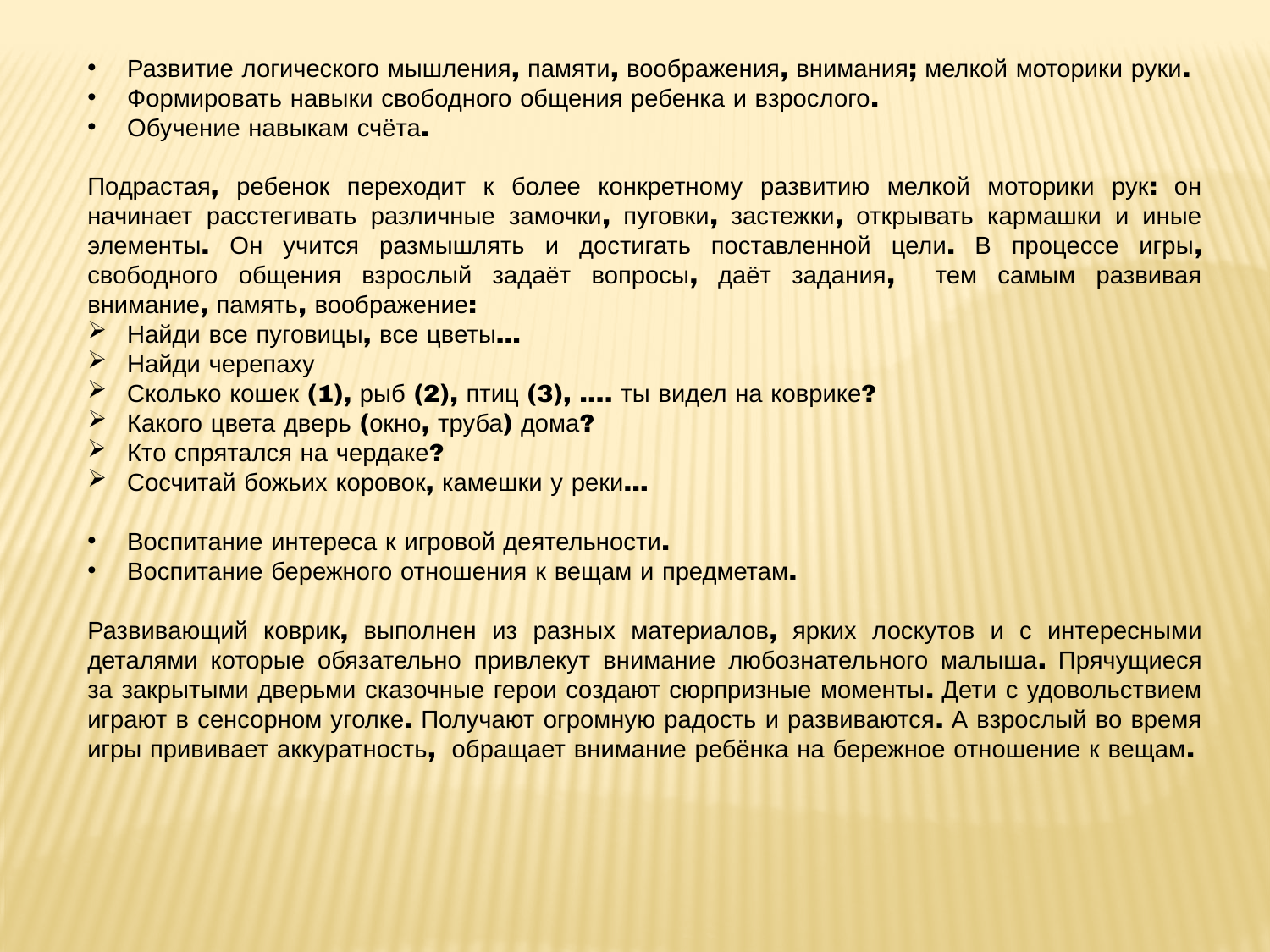

Развитие логического мышления, памяти, воображения, внимания; мелкой моторики руки.
Формировать навыки свободного общения ребенка и взрослого.
Обучение навыкам счёта.

Подрастая, ребенок переходит к более конкретному развитию мелкой моторики рук: он начинает расстегивать различные замочки, пуговки, застежки, открывать кармашки и иные элементы. Он учится размышлять и достигать поставленной цели. В процессе игры, свободного общения взрослый задаёт вопросы, даёт задания,  тем самым развивая внимание, память, воображение:
Найди все пуговицы, все цветы…
Найди черепаху
Сколько кошек (1), рыб (2), птиц (3), …. ты видел на коврике?
Какого цвета дверь (окно, труба) дома?
Кто спрятался на чердаке?
Сосчитай божьих коровок, камешки у реки…

Воспитание интереса к игровой деятельности.
Воспитание бережного отношения к вещам и предметам.

Развивающий коврик, выполнен из разных материалов, ярких лоскутов и с интересными деталями которые обязательно привлекут внимание любознательного малыша. Прячущиеся за закрытыми дверьми сказочные герои создают сюрпризные моменты. Дети с удовольствием играют в сенсорном уголке. Получают огромную радость и развиваются. А взрослый во время игры прививает аккуратность,  обращает внимание ребёнка на бережное отношение к вещам.